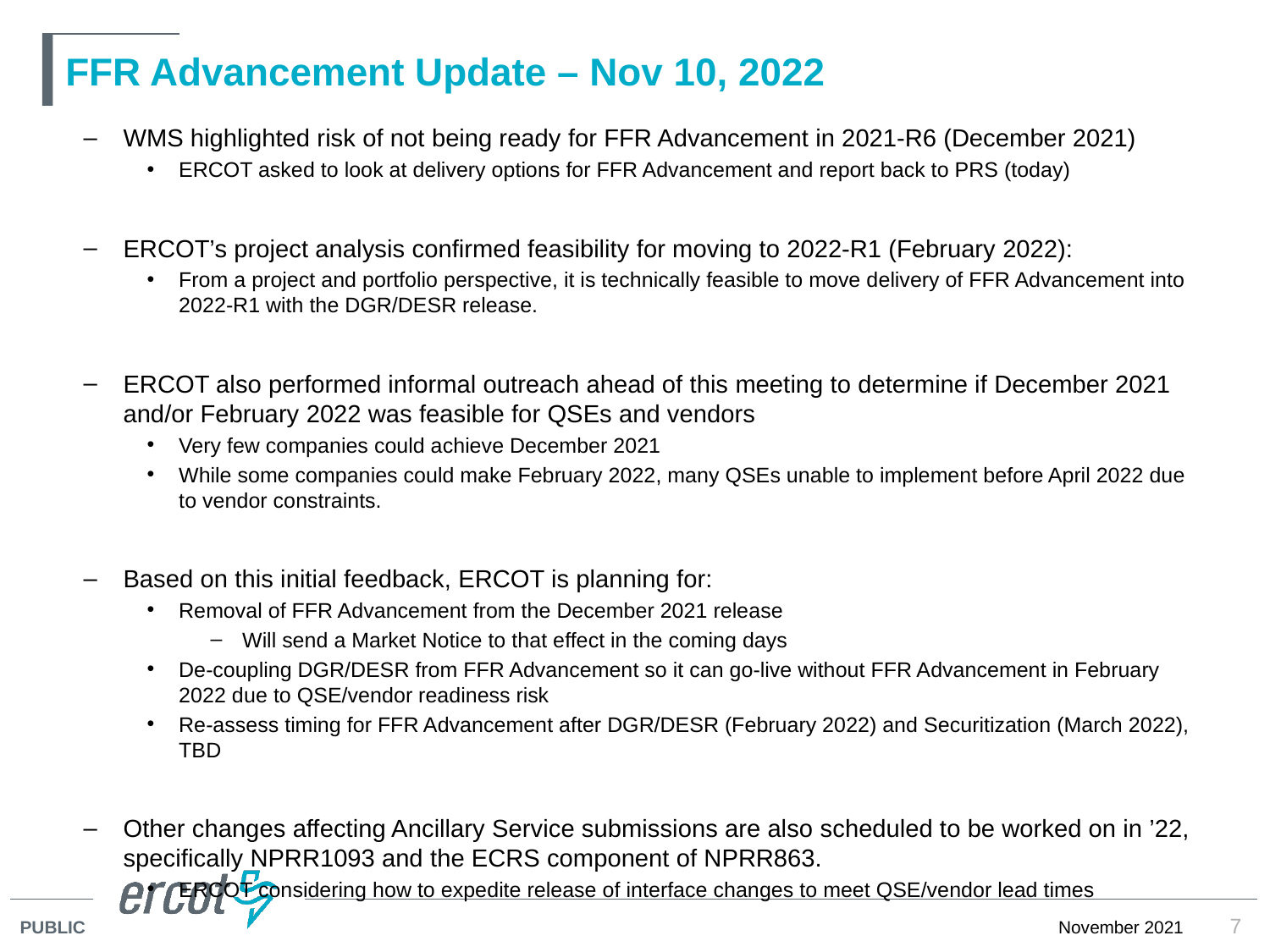

# FFR Advancement Update – Nov 10, 2022
WMS highlighted risk of not being ready for FFR Advancement in 2021-R6 (December 2021)
ERCOT asked to look at delivery options for FFR Advancement and report back to PRS (today)

ERCOT’s project analysis confirmed feasibility for moving to 2022-R1 (February 2022):
From a project and portfolio perspective, it is technically feasible to move delivery of FFR Advancement into 2022-R1 with the DGR/DESR release.

ERCOT also performed informal outreach ahead of this meeting to determine if December 2021 and/or February 2022 was feasible for QSEs and vendors
Very few companies could achieve December 2021
While some companies could make February 2022, many QSEs unable to implement before April 2022 due to vendor constraints.

Based on this initial feedback, ERCOT is planning for:
Removal of FFR Advancement from the December 2021 release
Will send a Market Notice to that effect in the coming days
De-coupling DGR/DESR from FFR Advancement so it can go-live without FFR Advancement in February 2022 due to QSE/vendor readiness risk
Re-assess timing for FFR Advancement after DGR/DESR (February 2022) and Securitization (March 2022), TBD

Other changes affecting Ancillary Service submissions are also scheduled to be worked on in ’22, specifically NPRR1093 and the ECRS component of NPRR863.
ERCOT considering how to expedite release of interface changes to meet QSE/vendor lead times
7